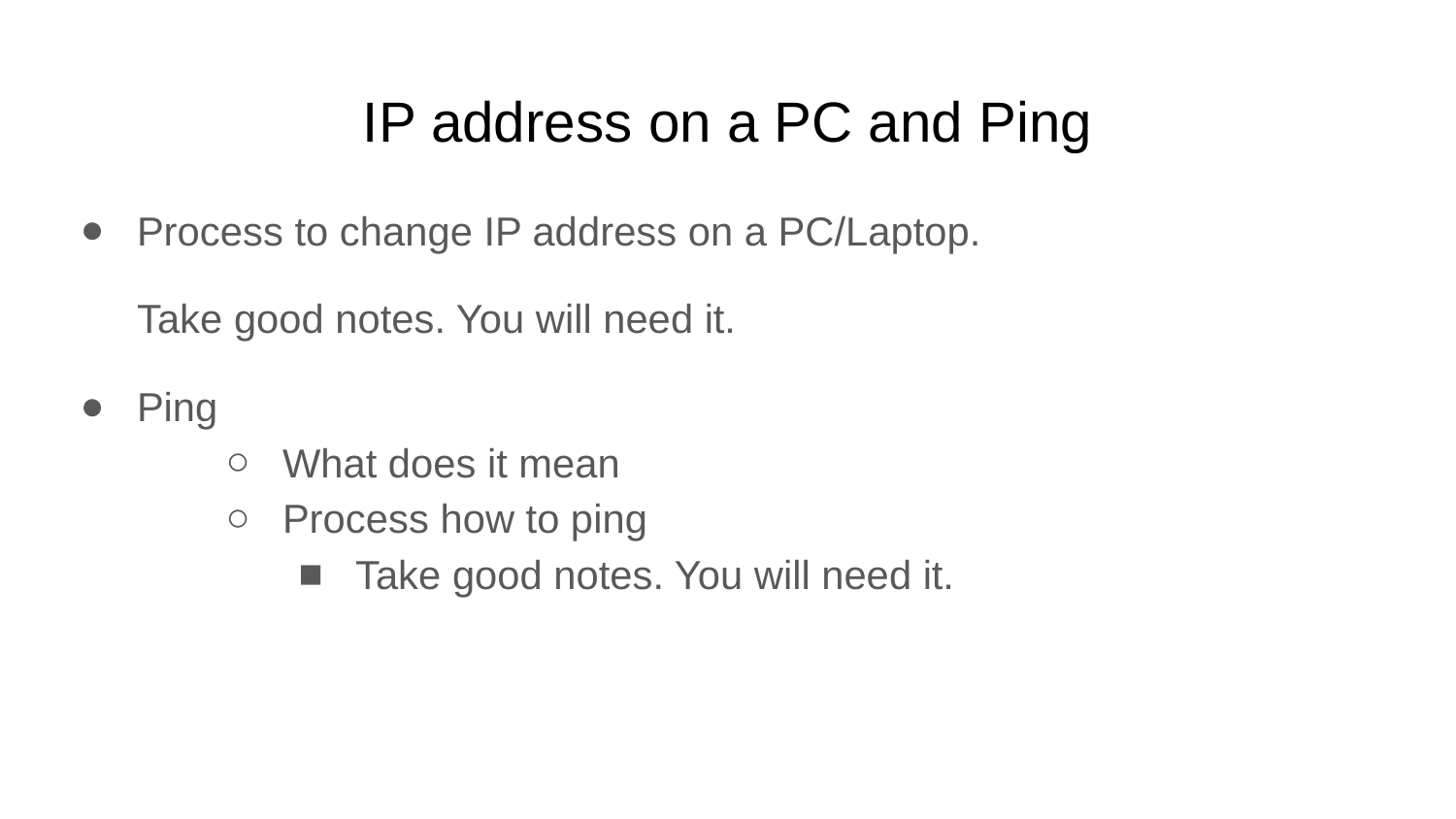

# IP address on a PC and Ping
Process to change IP address on a PC/Laptop.
Take good notes. You will need it.
Ping
What does it mean
Process how to ping
Take good notes. You will need it.